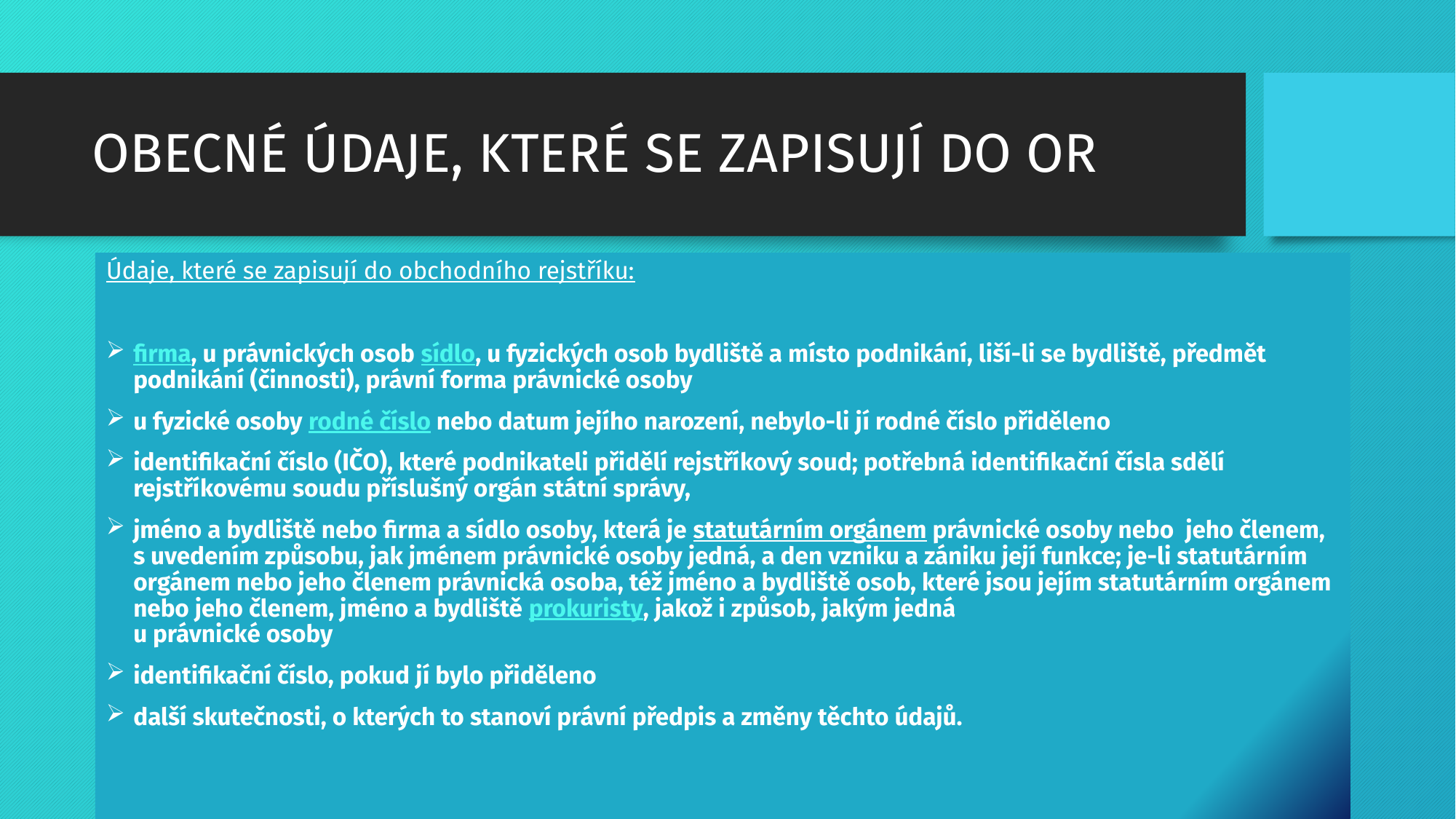

# OBECNÉ ÚDAJE, KTERÉ SE ZAPISUJÍ DO OR
Údaje, které se zapisují do obchodního rejstříku:

firma, u právnických osob sídlo, u fyzických osob bydliště a místo podnikání, liší-li se bydliště, předmět podnikání (činnosti), právní forma právnické osoby
u fyzické osoby rodné číslo nebo datum jejího narození, nebylo-li jí rodné číslo přiděleno
identifikační číslo (IČO), které podnikateli přidělí rejstříkový soud; potřebná identifikační čísla sdělí rejstříkovému soudu příslušný orgán státní správy,
jméno a bydliště nebo firma a sídlo osoby, která je statutárním orgánem právnické osoby nebo  jeho členem, s uvedením způsobu, jak jménem právnické osoby jedná, a den vzniku a zániku její funkce; je-li statutárním orgánem nebo jeho členem právnická osoba, též jméno a bydliště osob, které jsou jejím statutárním orgánem nebo jeho členem, jméno a bydliště prokuristy, jakož i způsob, jakým jedná
u právnické osoby
identifikační číslo, pokud jí bylo přiděleno
další skutečnosti, o kterých to stanoví právní předpis a změny těchto údajů.